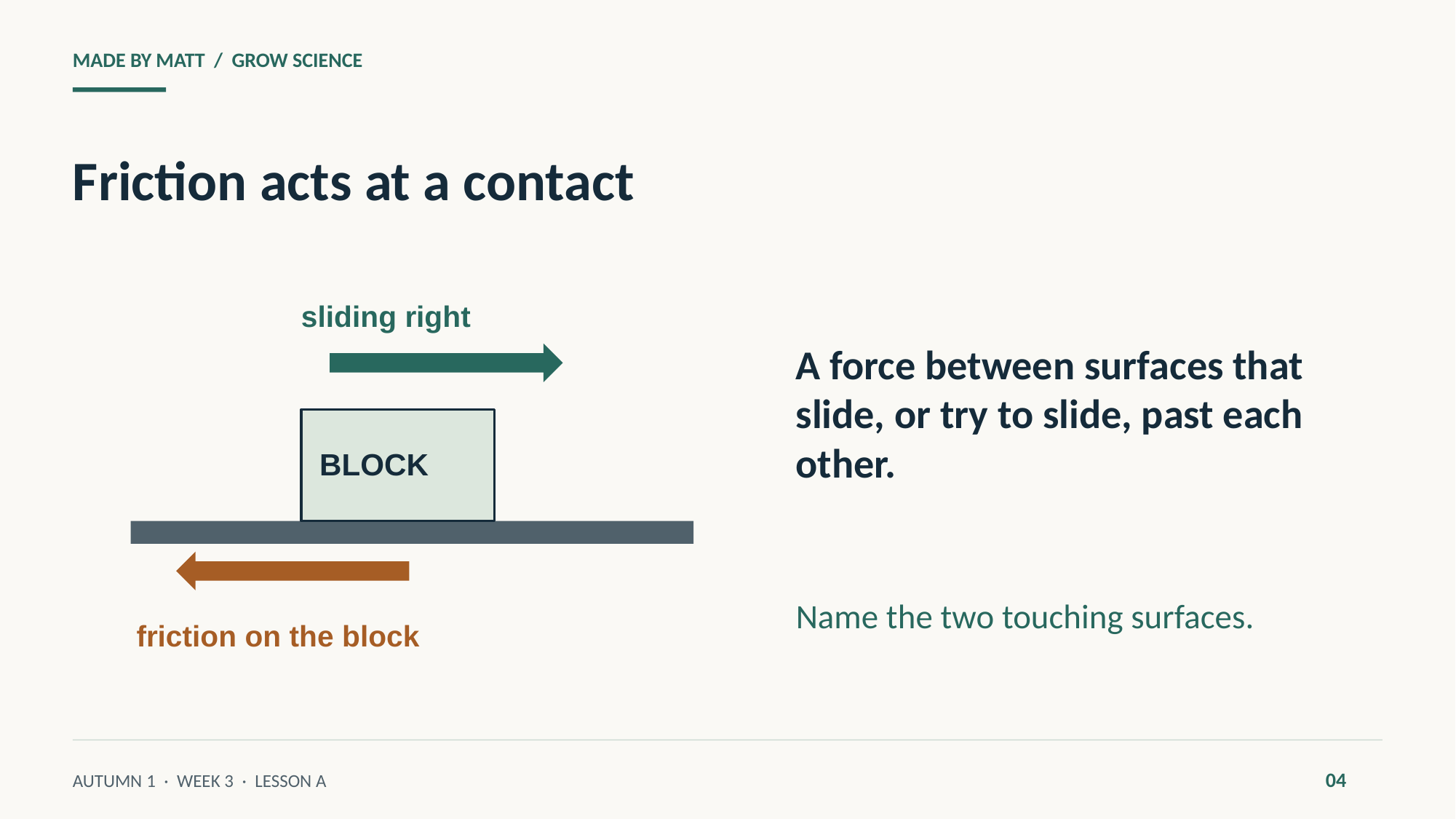

MADE BY MATT  /  GROW SCIENCE

Friction acts at a contact
sliding right
A force between surfaces that slide, or try to slide, past each other.

BLOCK

Name the two touching surfaces.
friction on the block

04
AUTUMN 1  ·  WEEK 3  ·  LESSON A